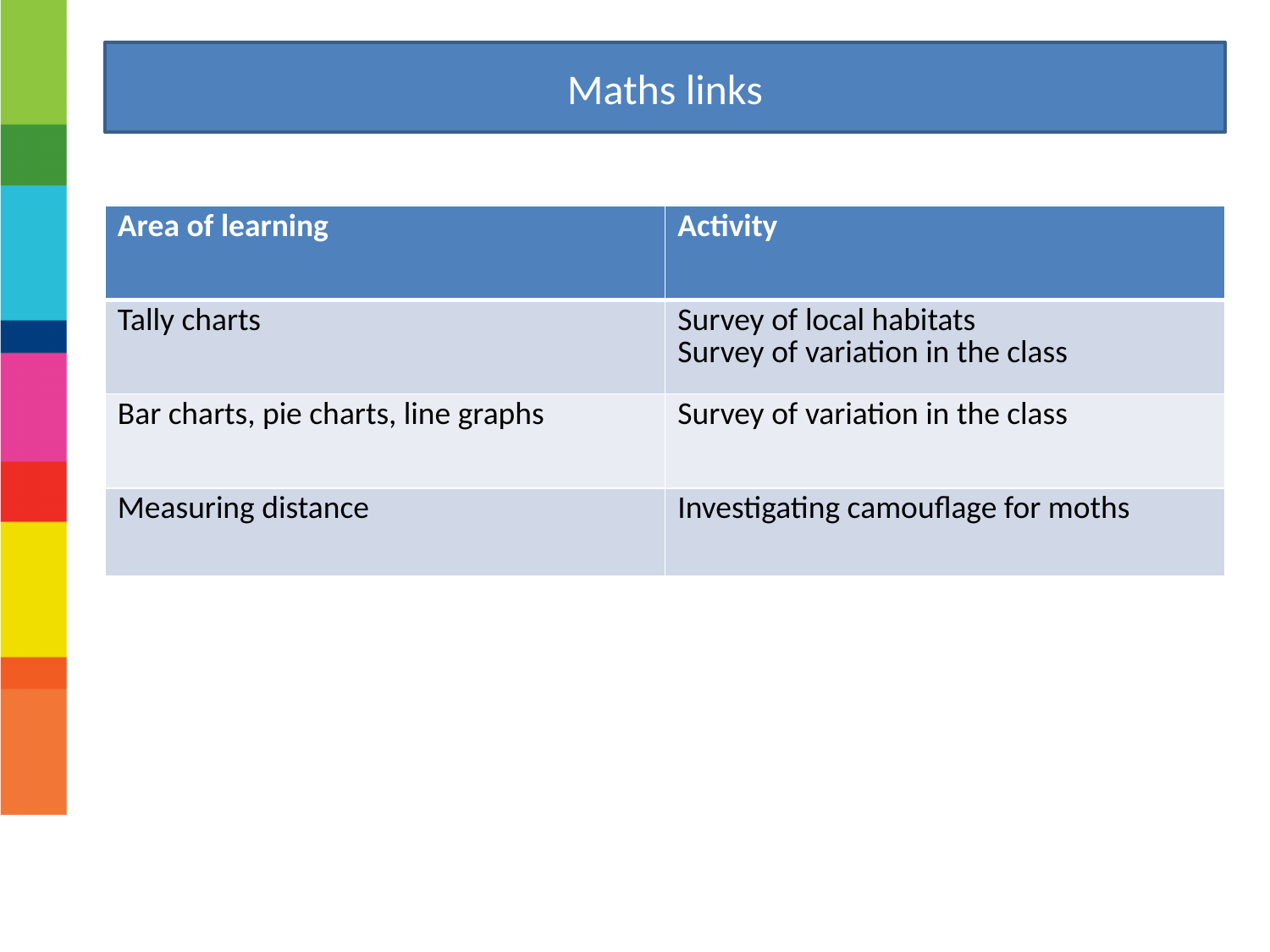

Maths links
| Area of learning | Activity |
| --- | --- |
| Tally charts | Survey of local habitats Survey of variation in the class |
| Bar charts, pie charts, line graphs | Survey of variation in the class |
| Measuring distance | Investigating camouflage for moths |